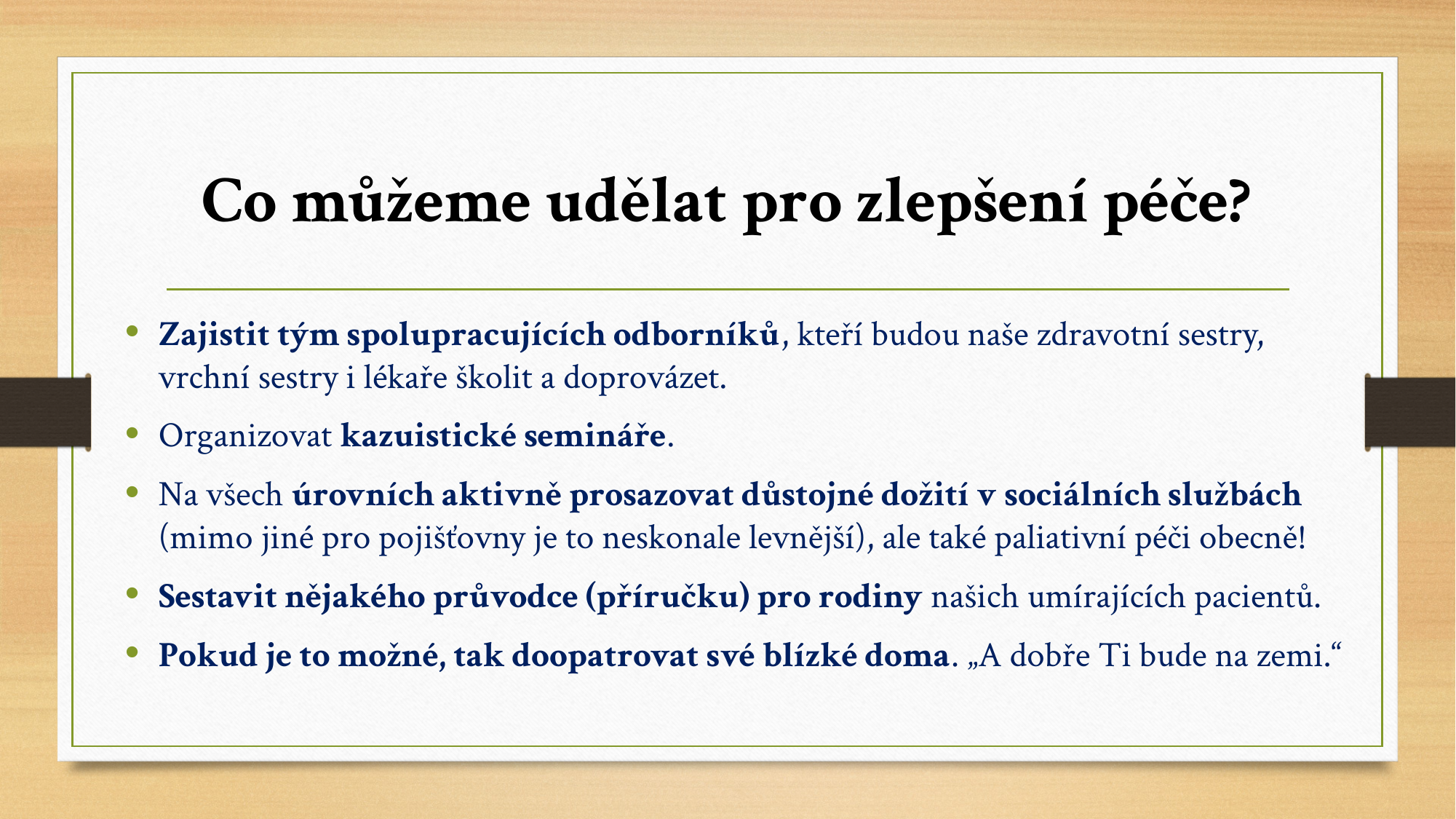

# Co můžeme udělat pro zlepšení péče?
Zajistit tým spolupracujících odborníků, kteří budou naše zdravotní sestry, vrchní sestry i lékaře školit a doprovázet.
Organizovat kazuistické semináře.
Na všech úrovních aktivně prosazovat důstojné dožití v sociálních službách (mimo jiné pro pojišťovny je to neskonale levnější), ale také paliativní péči obecně!
Sestavit nějakého průvodce (příručku) pro rodiny našich umírajících pacientů.
Pokud je to možné, tak doopatrovat své blízké doma. „A dobře Ti bude na zemi.“